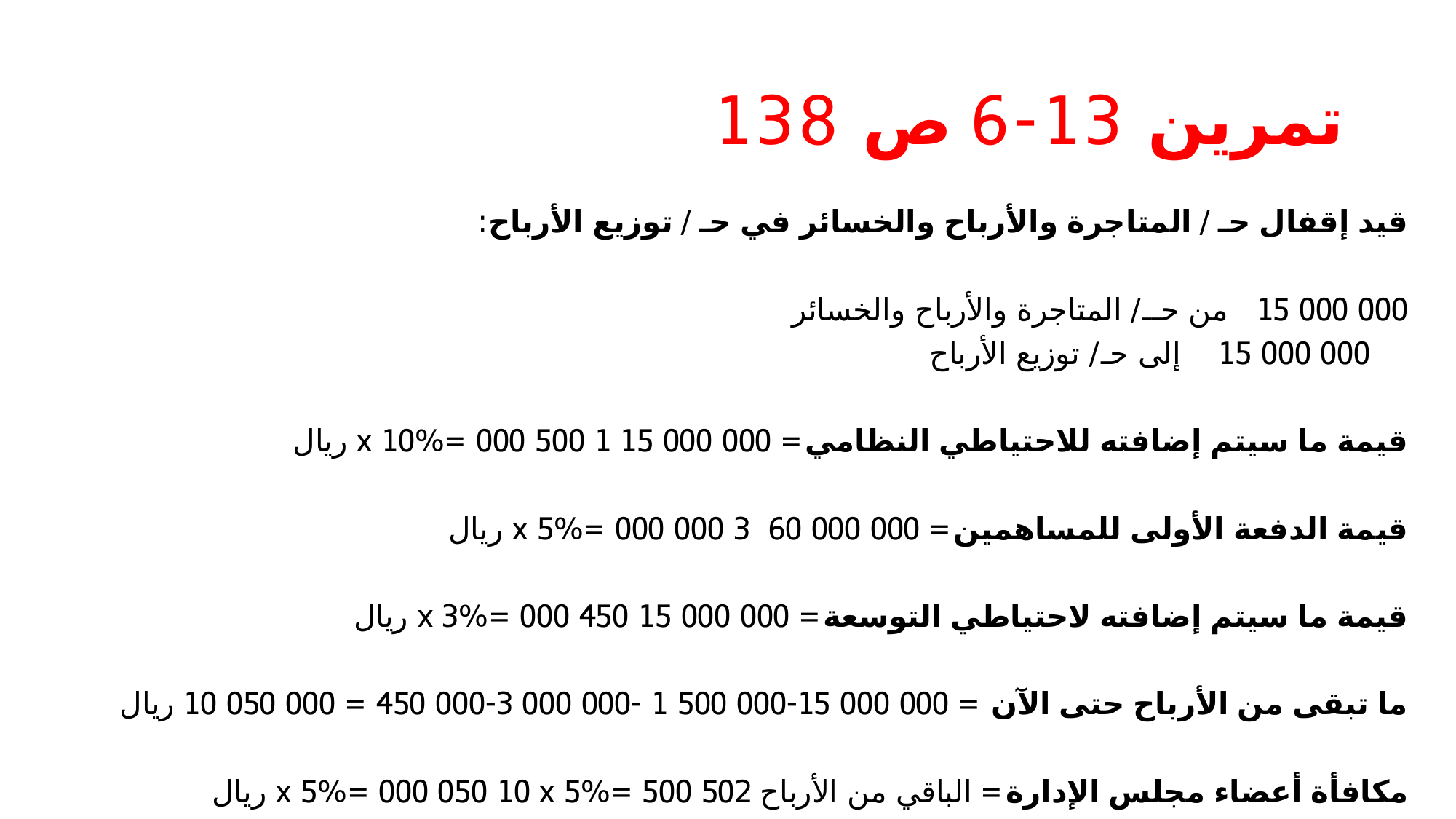

# تمرين 13-6 ص 138

قيد إقفال حـ/ المتاجرة والأرباح والخسائر في حـ/ توزيع الأرباح:

000 000 15   من حــ/ المتاجرة والأرباح والخسائر
    000 000 15    إلى حـ/ توزيع الأرباح

قيمة ما سيتم إضافته للاحتياطي النظامي= 000 000 15 x 10%= 000 500 1 ريال

قيمة الدفعة الأولى للمساهمين= 000 000 60  x 5%= 000 000 3 ريال

قيمة ما سيتم إضافته لاحتياطي التوسعة= 000 000 15 x 3%= 000 450 ريال

ما تبقى من الأرباح حتى الآن = 000 000 15-000 500 1 -000 000 3-000 450 = 000 050 10 ريال

مكافأة أعضاء مجلس الإدارة= الباقي من الأرباح x 5%= 000 050 10 x 5%= 500 502 ريال